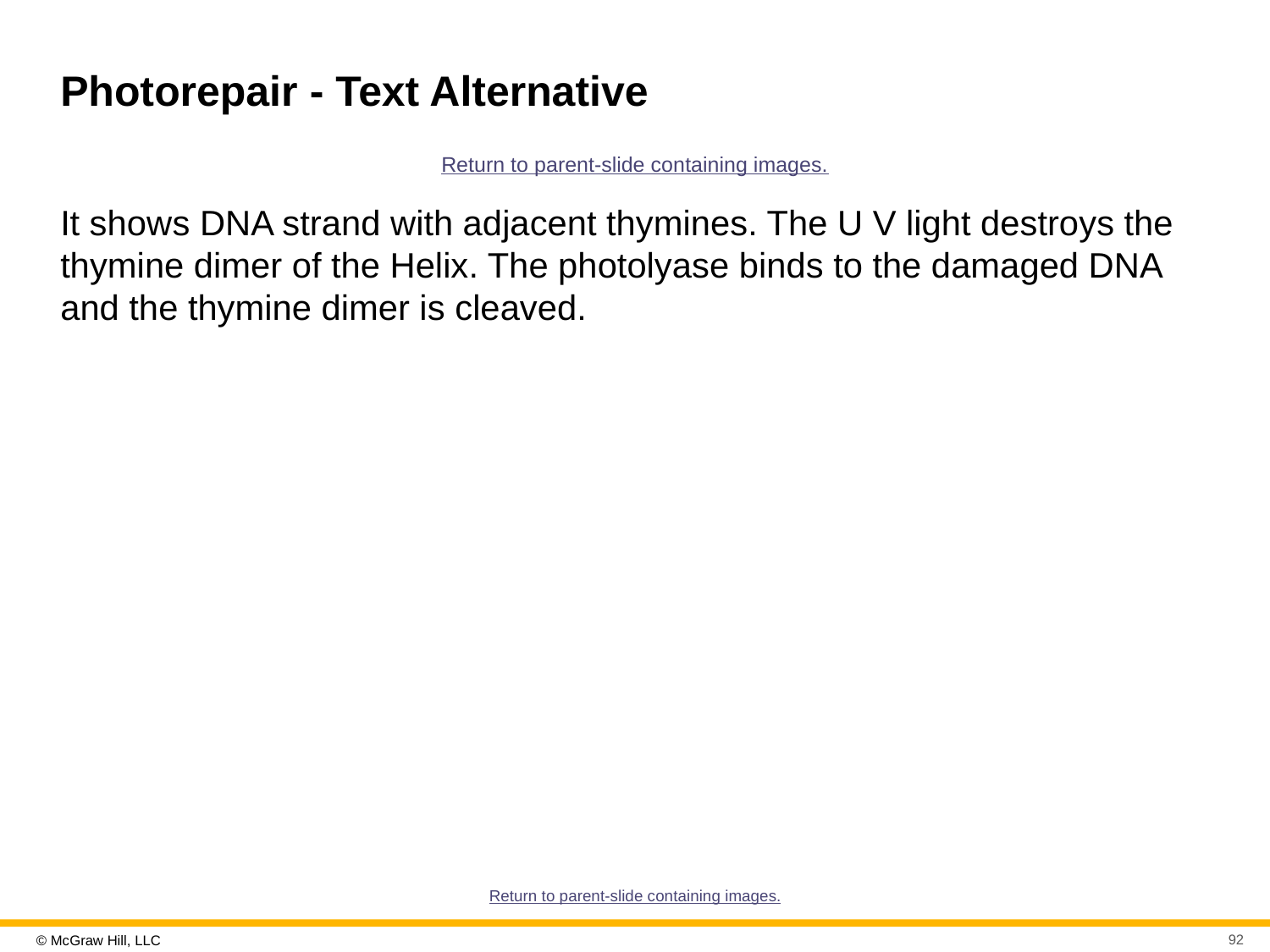

# Photorepair - Text Alternative
Return to parent-slide containing images.
It shows DNA strand with adjacent thymines. The U V light destroys the thymine dimer of the Helix. The photolyase binds to the damaged DNA and the thymine dimer is cleaved.
Return to parent-slide containing images.
92